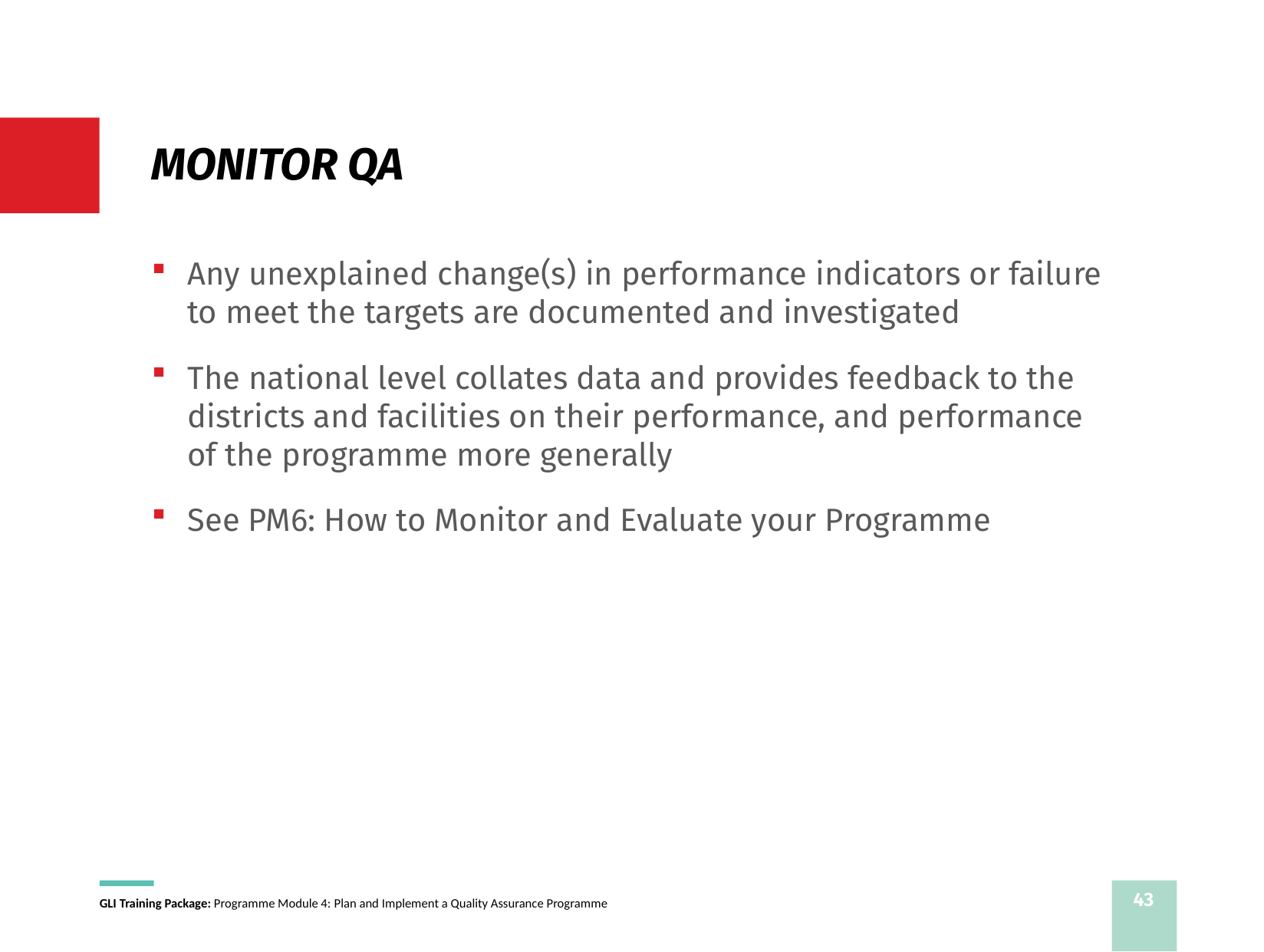

# MONITOR QA
Any unexplained change(s) in performance indicators or failure to meet the targets are documented and investigated
The national level collates data and provides feedback to the districts and facilities on their performance, and performance of the programme more generally
See PM6: How to Monitor and Evaluate your Programme